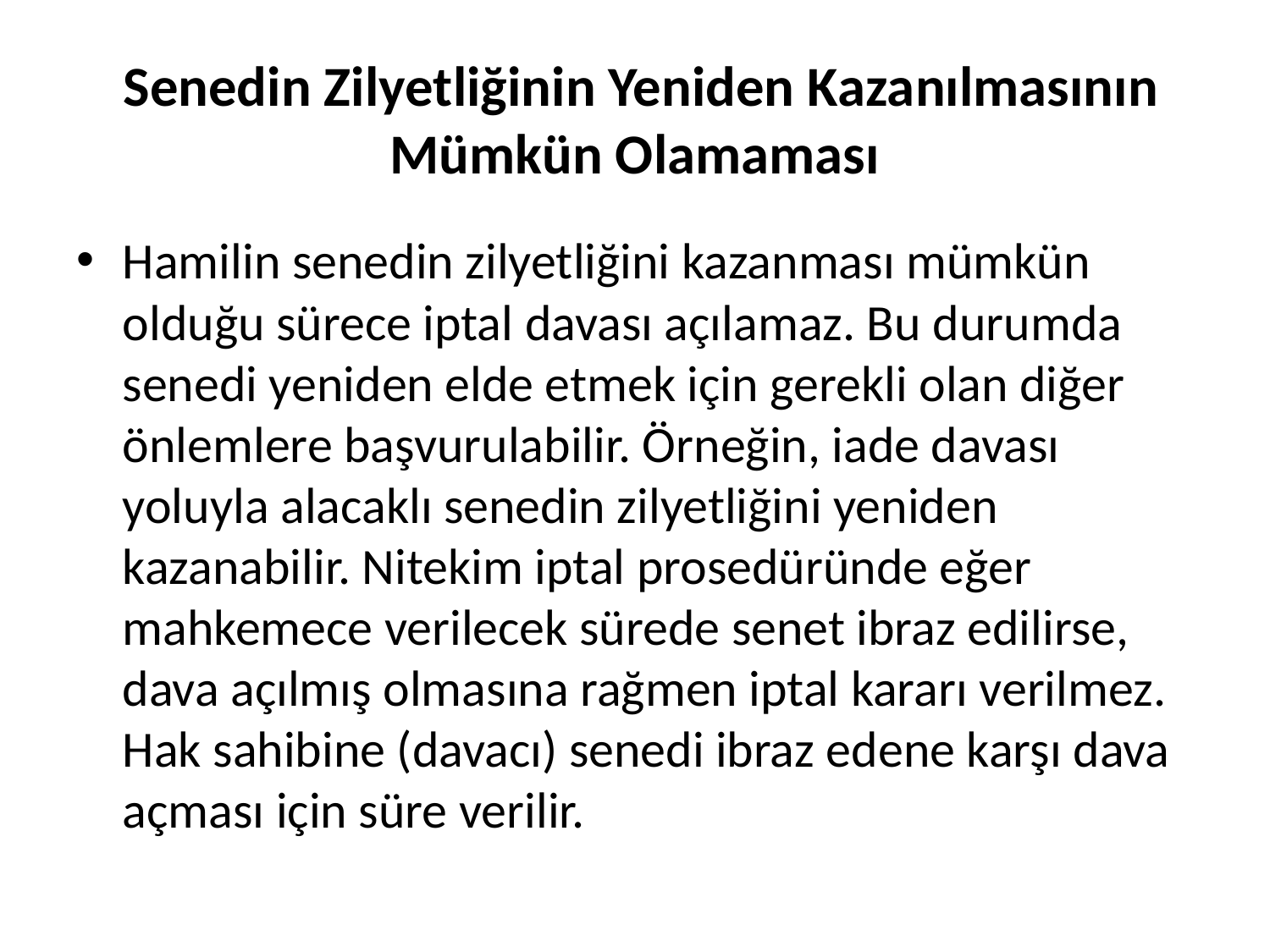

# Senedin Zilyetliğinin Yeniden Kazanılmasının Mümkün Olamaması
Hamilin senedin zilyetliğini kazanması mümkün olduğu sürece iptal davası açılamaz. Bu durumda senedi yeniden elde etmek için gerekli olan diğer önlemlere başvurulabilir. Örneğin, iade davası yoluyla alacaklı senedin zilyetliğini yeniden kazanabilir. Nitekim iptal prosedüründe eğer mahkemece verilecek sürede senet ibraz edilirse, dava açılmış olmasına rağmen iptal kararı verilmez. Hak sahibine (davacı) senedi ibraz edene karşı dava açması için süre verilir.